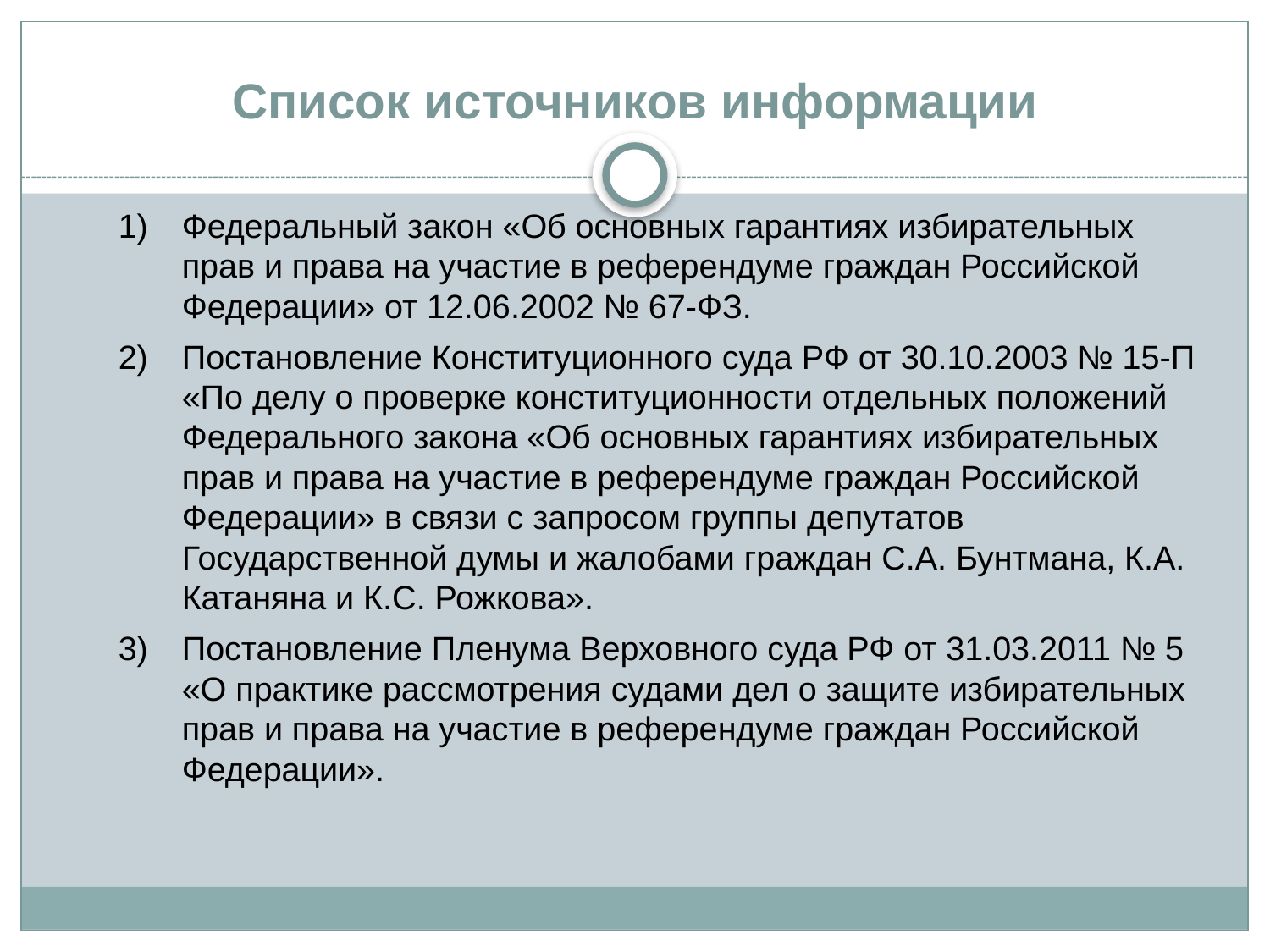

# Список источников информации
Федеральный закон «Об основных гарантиях избирательных прав и права на участие в референдуме граждан Российской Федерации» от 12.06.2002 № 67-ФЗ.
Постановление Конституционного суда РФ от 30.10.2003 № 15-П «По делу о проверке конституционности отдельных положений Федерального закона «Об основных гарантиях избирательных прав и права на участие в референдуме граждан Российской Федерации» в связи с запросом группы депутатов Государственной думы и жалобами граждан С.А. Бунтмана, К.А. Катаняна и К.С. Рожкова».
Постановление Пленума Верховного суда РФ от 31.03.2011 № 5 «О практике рассмотрения судами дел о защите избирательных прав и права на участие в референдуме граждан Российской Федерации».